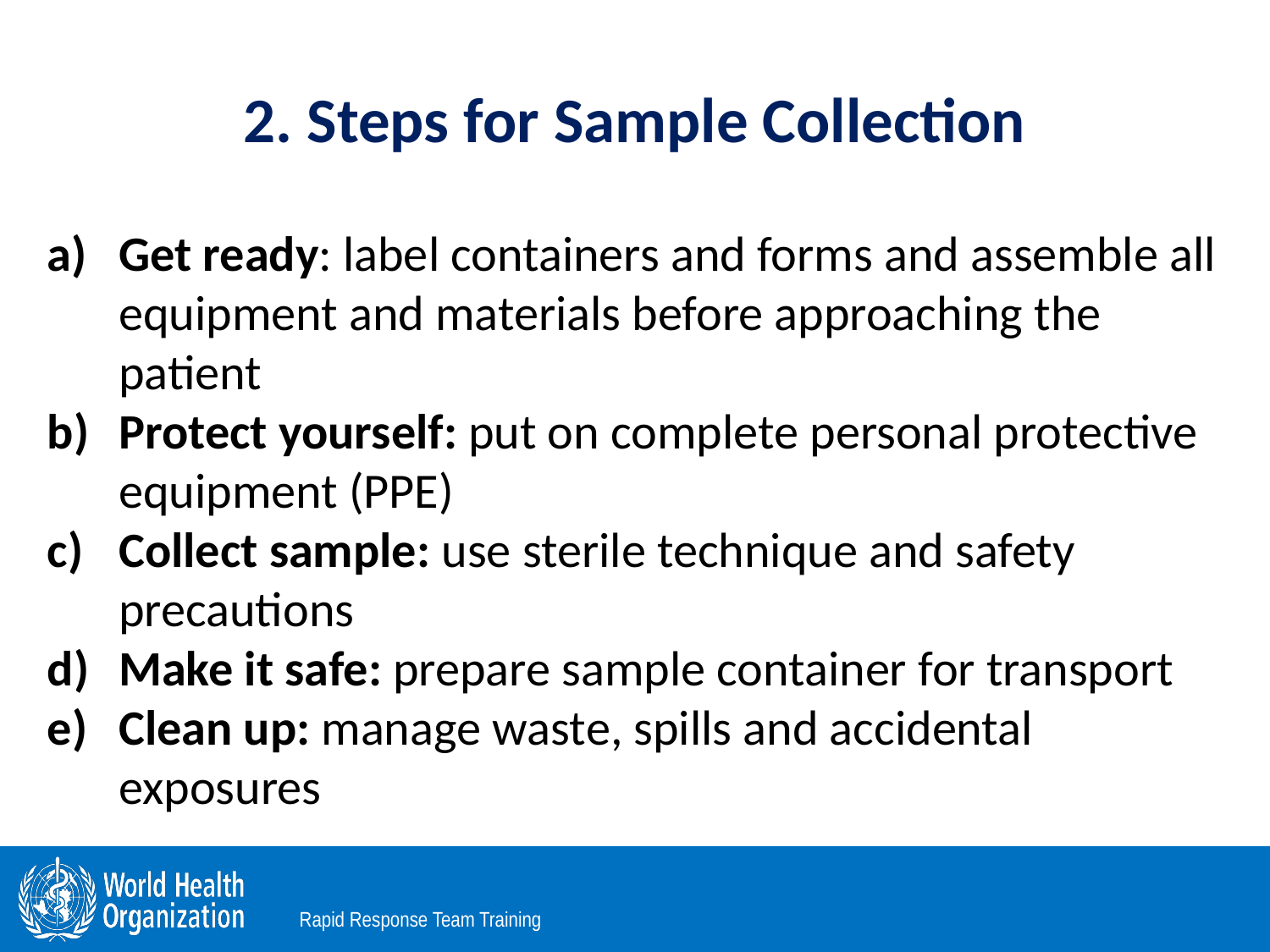

# 2. Steps for Sample Collection

Get ready: label containers and forms and assemble all equipment and materials before approaching the patient
Protect yourself: put on complete personal protective equipment (PPE)
Collect sample: use sterile technique and safety precautions
Make it safe: prepare sample container for transport
Clean up: manage waste, spills and accidental exposures